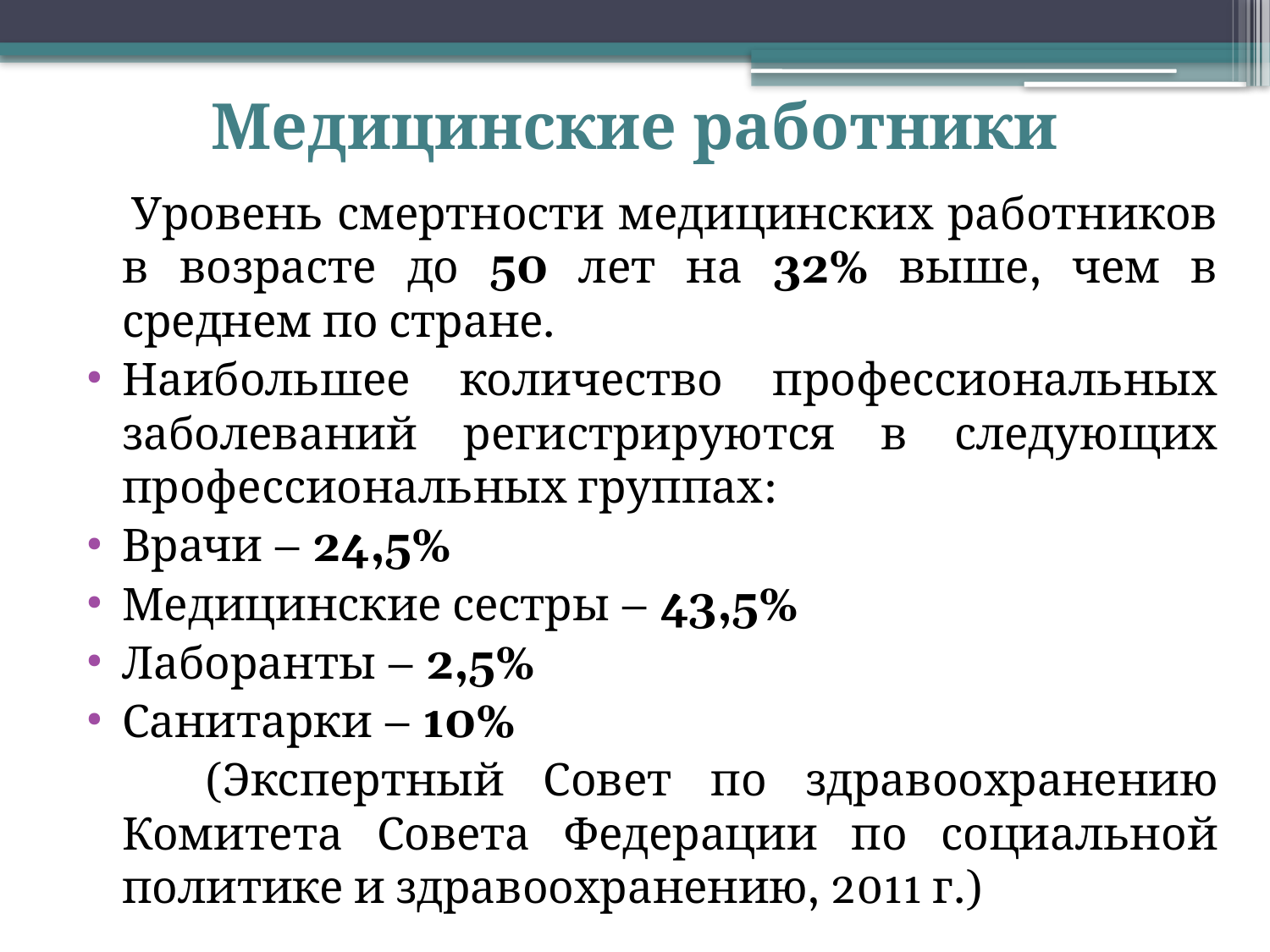

# Медицинские работники
   Уровень смертности медицинских работников в возрасте до 50 лет на 32% выше, чем в среднем по стране.
Наибольшее количество профессиональных заболеваний регистрируются в следующих профессиональных группах:
Врачи – 24,5%
Медицинские сестры – 43,5%
Лаборанты – 2,5%
Санитарки – 10%
   (Экспертный Совет по здравоохранению Комитета Совета Федерации по социальной политике и здравоохранению, 2011 г.)